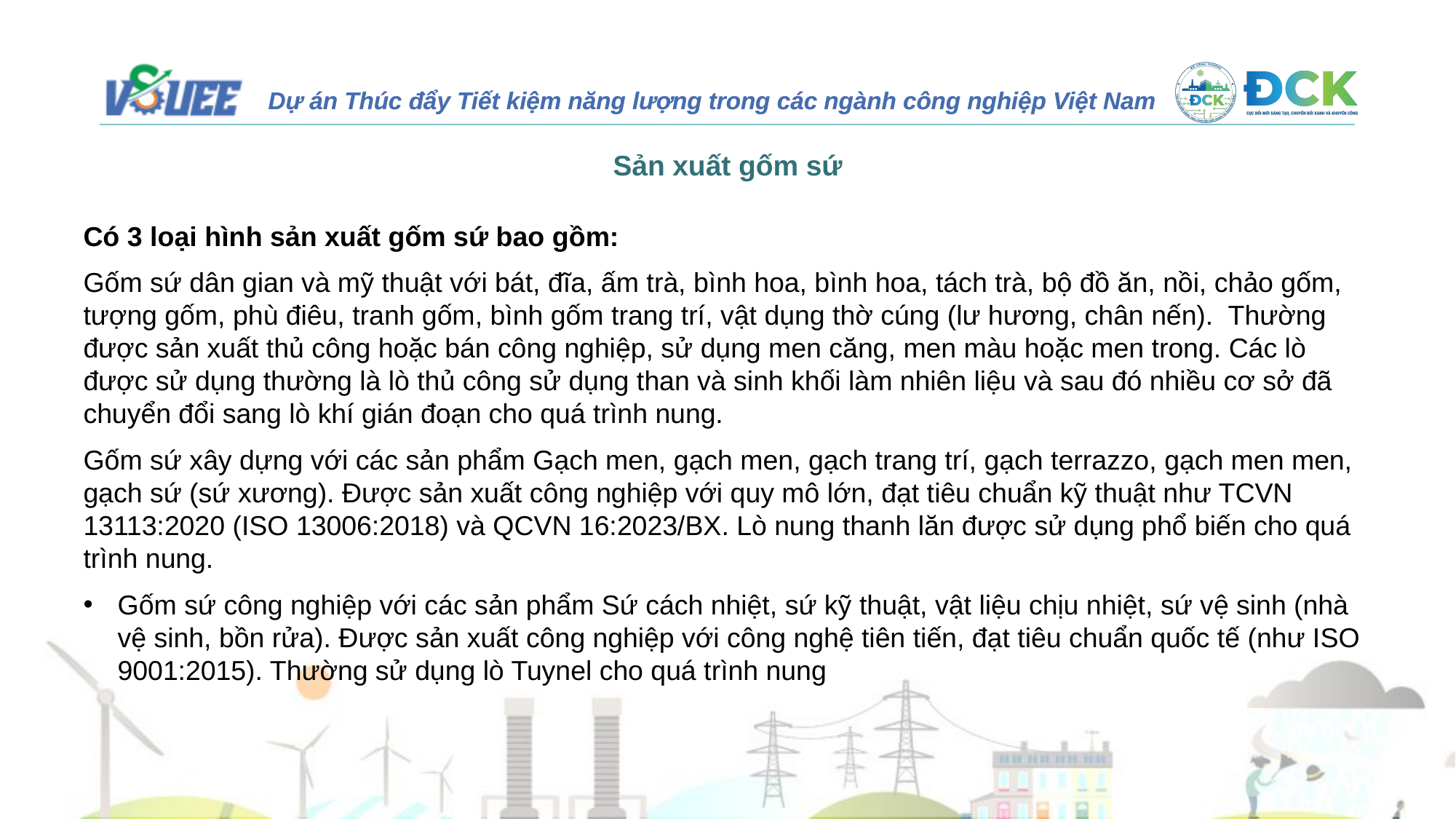

Sản xuất gốm sứ
Có 3 loại hình sản xuất gốm sứ bao gồm:
Gốm sứ dân gian và mỹ thuật với bát, đĩa, ấm trà, bình hoa, bình hoa, tách trà, bộ đồ ăn, nồi, chảo gốm, tượng gốm, phù điêu, tranh gốm, bình gốm trang trí, vật dụng thờ cúng (lư hương, chân nến).  Thường được sản xuất thủ công hoặc bán công nghiệp, sử dụng men căng, men màu hoặc men trong. Các lò được sử dụng thường là lò thủ công sử dụng than và sinh khối làm nhiên liệu và sau đó nhiều cơ sở đã chuyển đổi sang lò khí gián đoạn cho quá trình nung.
Gốm sứ xây dựng với các sản phẩm Gạch men, gạch men, gạch trang trí, gạch terrazzo, gạch men men, gạch sứ (sứ xương). Được sản xuất công nghiệp với quy mô lớn, đạt tiêu chuẩn kỹ thuật như TCVN 13113:2020 (ISO 13006:2018) và QCVN 16:2023/BX. Lò nung thanh lăn được sử dụng phổ biến cho quá trình nung.
Gốm sứ công nghiệp với các sản phẩm Sứ cách nhiệt, sứ kỹ thuật, vật liệu chịu nhiệt, sứ vệ sinh (nhà vệ sinh, bồn rửa). Được sản xuất công nghiệp với công nghệ tiên tiến, đạt tiêu chuẩn quốc tế (như ISO 9001:2015). Thường sử dụng lò Tuynel cho quá trình nung